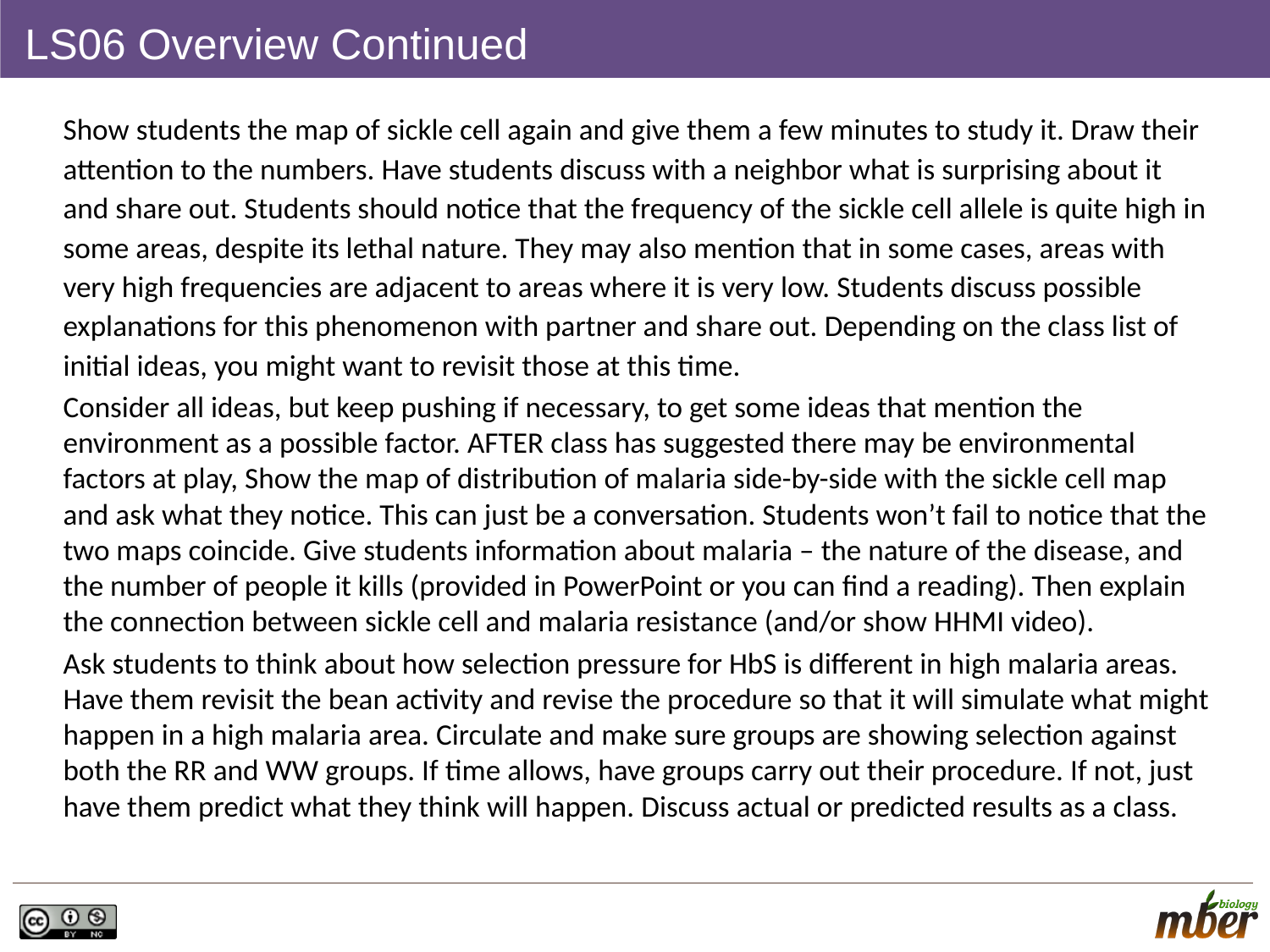

# LS06 Overview Continued
Show students the map of sickle cell again and give them a few minutes to study it. Draw their attention to the numbers. Have students discuss with a neighbor what is surprising about it and share out. Students should notice that the frequency of the sickle cell allele is quite high in some areas, despite its lethal nature. They may also mention that in some cases, areas with very high frequencies are adjacent to areas where it is very low. Students discuss possible explanations for this phenomenon with partner and share out. Depending on the class list of initial ideas, you might want to revisit those at this time.
Consider all ideas, but keep pushing if necessary, to get some ideas that mention the environment as a possible factor. AFTER class has suggested there may be environmental factors at play, Show the map of distribution of malaria side-by-side with the sickle cell map and ask what they notice. This can just be a conversation. Students won’t fail to notice that the two maps coincide. Give students information about malaria – the nature of the disease, and the number of people it kills (provided in PowerPoint or you can find a reading). Then explain the connection between sickle cell and malaria resistance (and/or show HHMI video).
Ask students to think about how selection pressure for HbS is different in high malaria areas. Have them revisit the bean activity and revise the procedure so that it will simulate what might happen in a high malaria area. Circulate and make sure groups are showing selection against both the RR and WW groups. If time allows, have groups carry out their procedure. If not, just have them predict what they think will happen. Discuss actual or predicted results as a class.